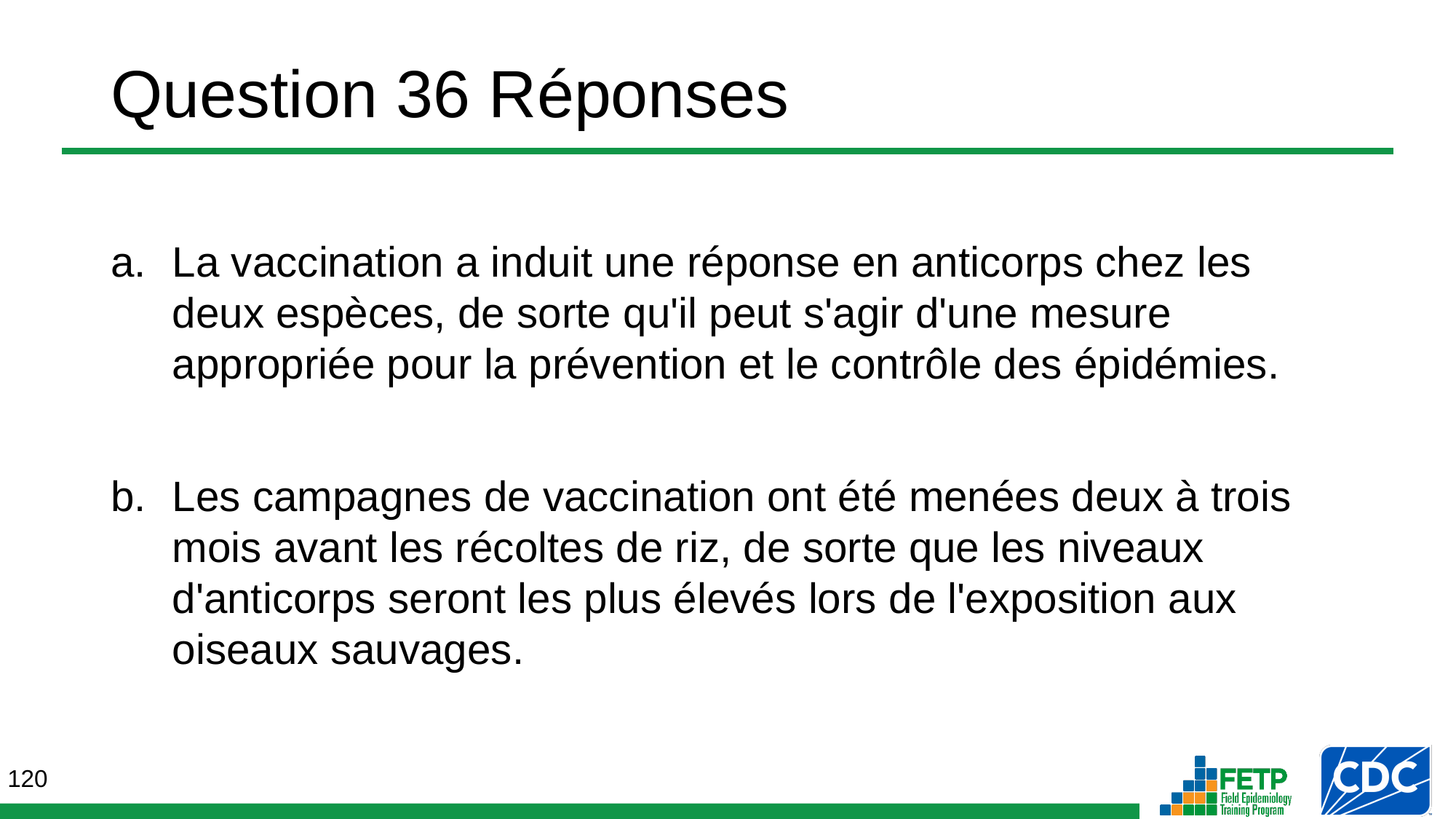

# Question 36 Réponses
La vaccination a induit une réponse en anticorps chez les deux espèces, de sorte qu'il peut s'agir d'une mesure appropriée pour la prévention et le contrôle des épidémies.

Les campagnes de vaccination ont été menées deux à trois mois avant les récoltes de riz, de sorte que les niveaux d'anticorps seront les plus élevés lors de l'exposition aux oiseaux sauvages.